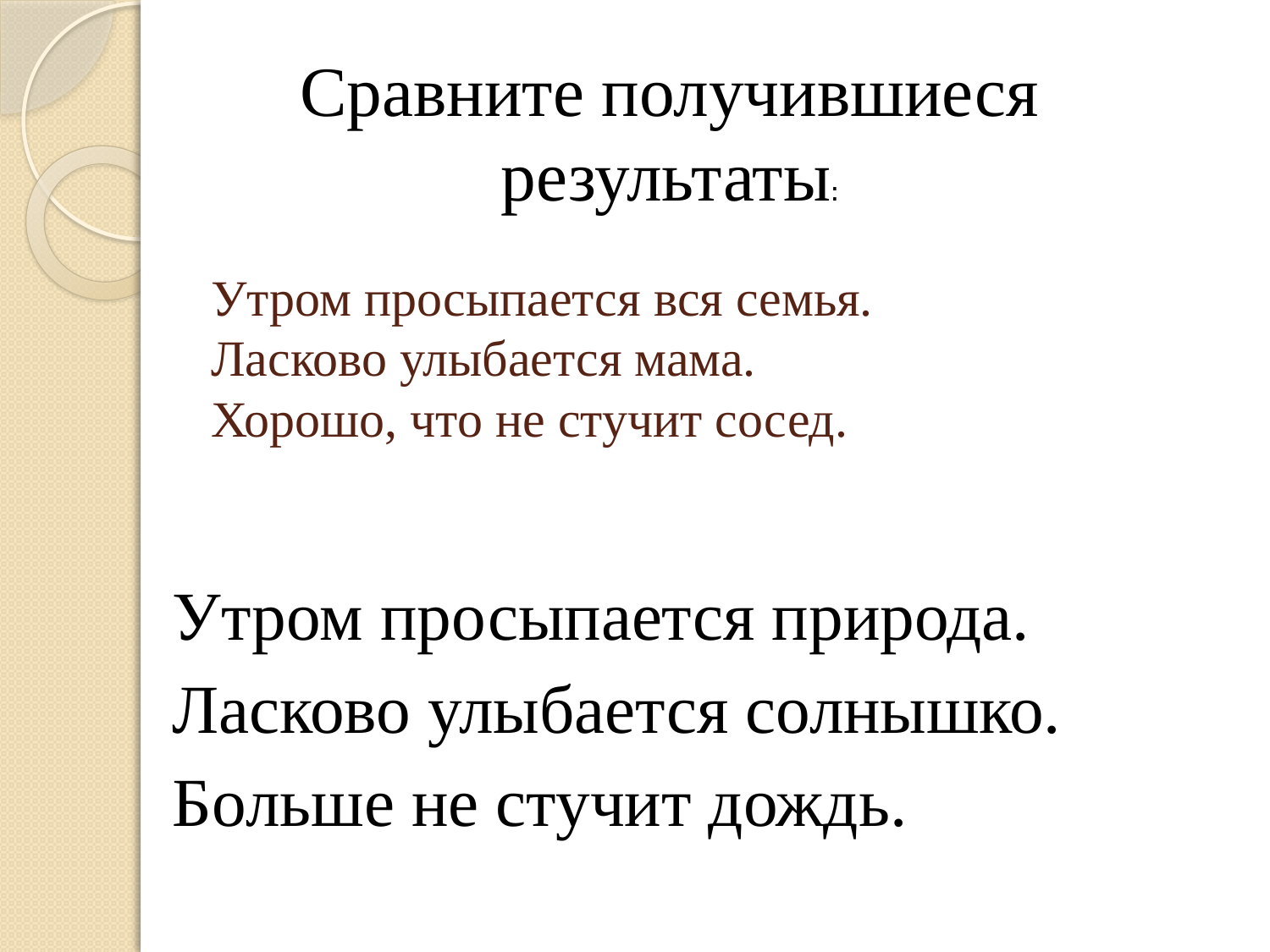

Сравните получившиеся результаты:
# Утром просыпается вся семья. Ласково улыбается мама. Хорошо, что не стучит сосед.
Утром просыпается природа.
Ласково улыбается солнышко.
Больше не стучит дождь.